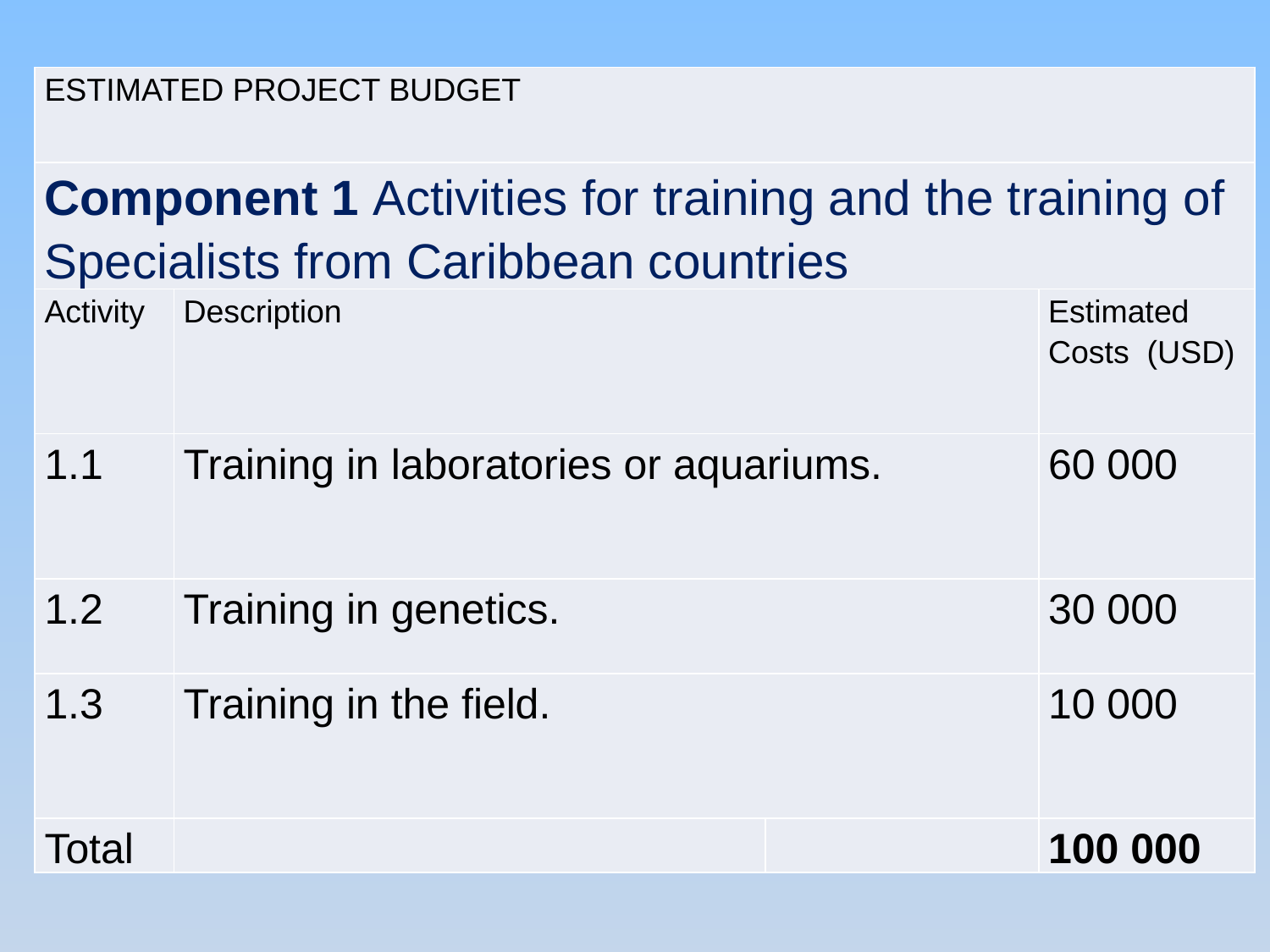

| ESTIMATED PROJECT BUDGET |  |  |  |
| --- | --- | --- | --- |
| Component 1 Activities for training and the training of Specialists from Caribbean countries |  |  |  |
| Activity | Description |  | Estimated Costs (USD) |
| 1.1 | Training in laboratories or aquariums. |  | 60 000 |
| 1.2 | Training in genetics. |  | 30 000 |
| 1.3 | Training in the field. |  | 10 000 |
| Total |  |  | 100 000 |